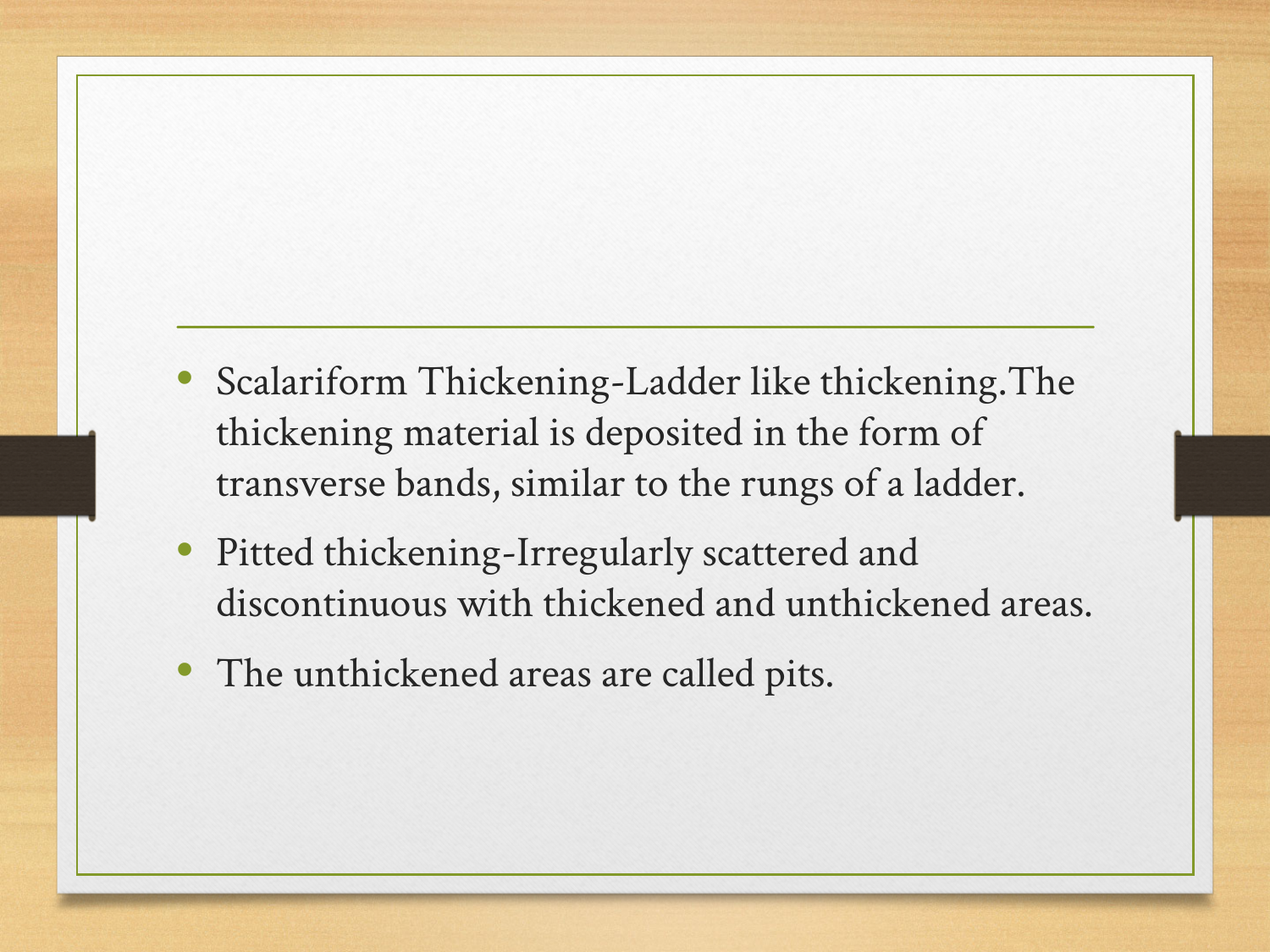

#
Scalariform Thickening-Ladder like thickening.The thickening material is deposited in the form of transverse bands, similar to the rungs of a ladder.
Pitted thickening-Irregularly scattered and discontinuous with thickened and unthickened areas.
The unthickened areas are called pits.